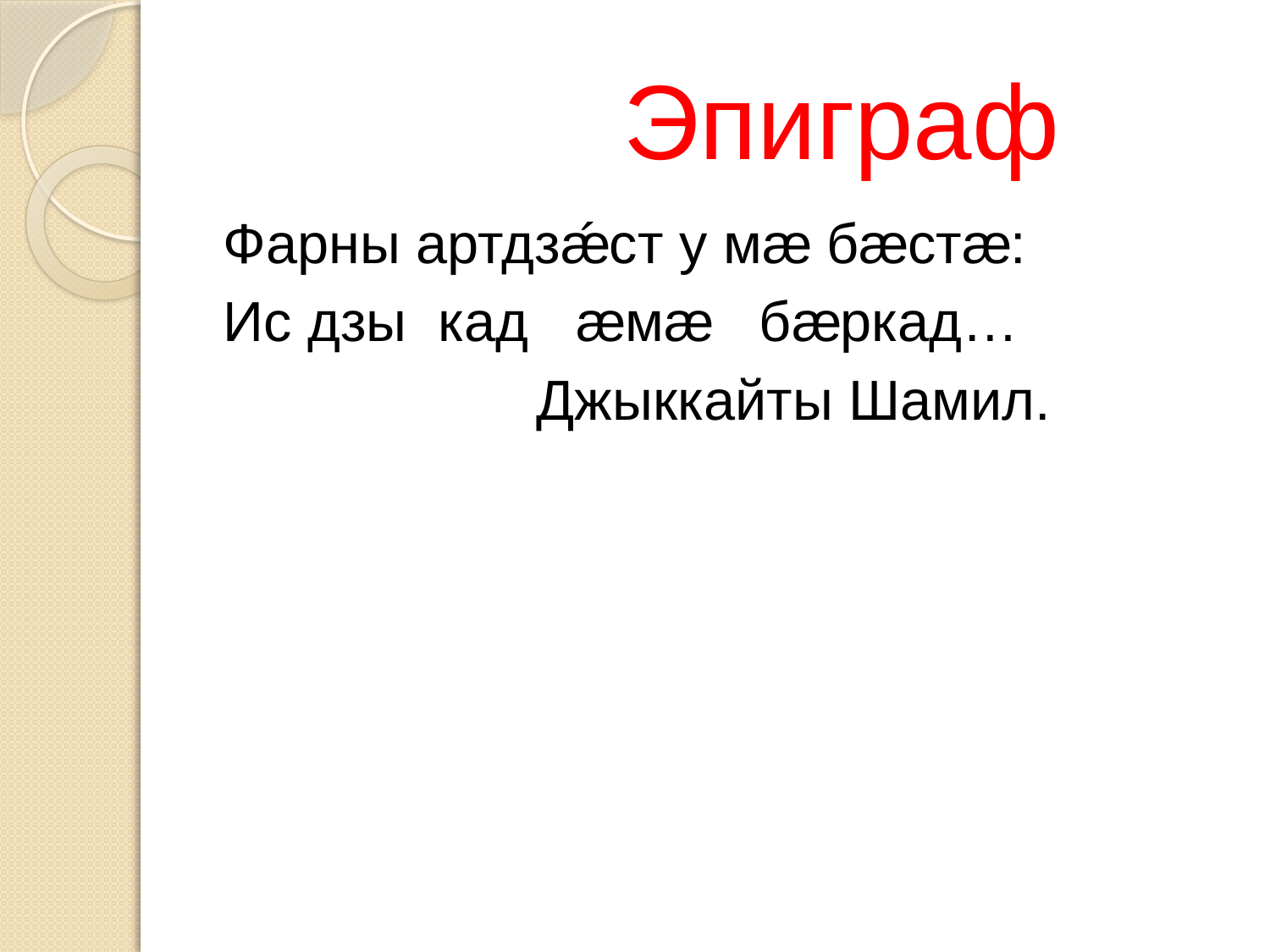

# Эпиграф
Фарны артдзǽст у мæ бæстæ:
Ис дзы  кад   æмæ   бæркад…
                    Джыккайты Шамил.